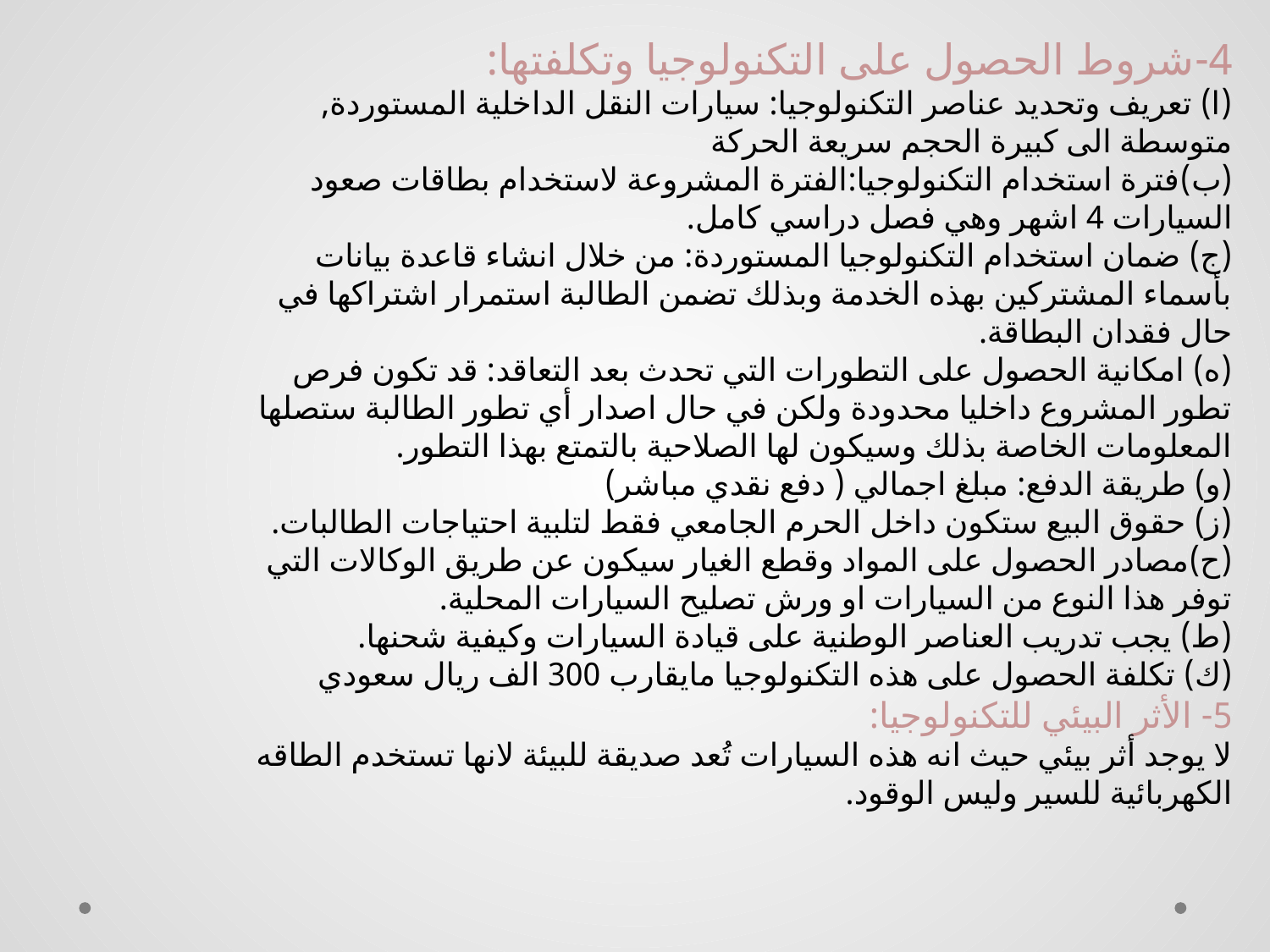

4-شروط الحصول على التكنولوجيا وتكلفتها:
(ا) تعريف وتحديد عناصر التكنولوجيا: سيارات النقل الداخلية المستوردة, متوسطة الى كبيرة الحجم سريعة الحركة
(ب‌)	فترة استخدام التكنولوجيا:الفترة المشروعة لاستخدام بطاقات صعود السيارات 4 اشهر وهي فصل دراسي كامل.
(ج) ضمان استخدام التكنولوجيا المستوردة: من خلال انشاء قاعدة بيانات بأسماء المشتركين بهذه الخدمة وبذلك تضمن الطالبة استمرار اشتراكها في حال فقدان البطاقة.
(ه) امكانية الحصول على التطورات التي تحدث بعد التعاقد: قد تكون فرص تطور المشروع داخليا محدودة ولكن في حال اصدار أي تطور الطالبة ستصلها المعلومات الخاصة بذلك وسيكون لها الصلاحية بالتمتع بهذا التطور.
(و) طريقة الدفع: مبلغ اجمالي ( دفع نقدي مباشر)
(ز) حقوق البيع ستكون داخل الحرم الجامعي فقط لتلبية احتياجات الطالبات.
(ح)مصادر الحصول على المواد وقطع الغيار سيكون عن طريق الوكالات التي توفر هذا النوع من السيارات او ورش تصليح السيارات المحلية.
(ط) يجب تدريب العناصر الوطنية على قيادة السيارات وكيفية شحنها.
(ك) تكلفة الحصول على هذه التكنولوجيا مايقارب 300 الف ريال سعودي
5- الأثر البيئي للتكنولوجيا:
لا يوجد أثر بيئي حيث انه هذه السيارات تُعد صديقة للبيئة لانها تستخدم الطاقه الكهربائية للسير وليس الوقود.